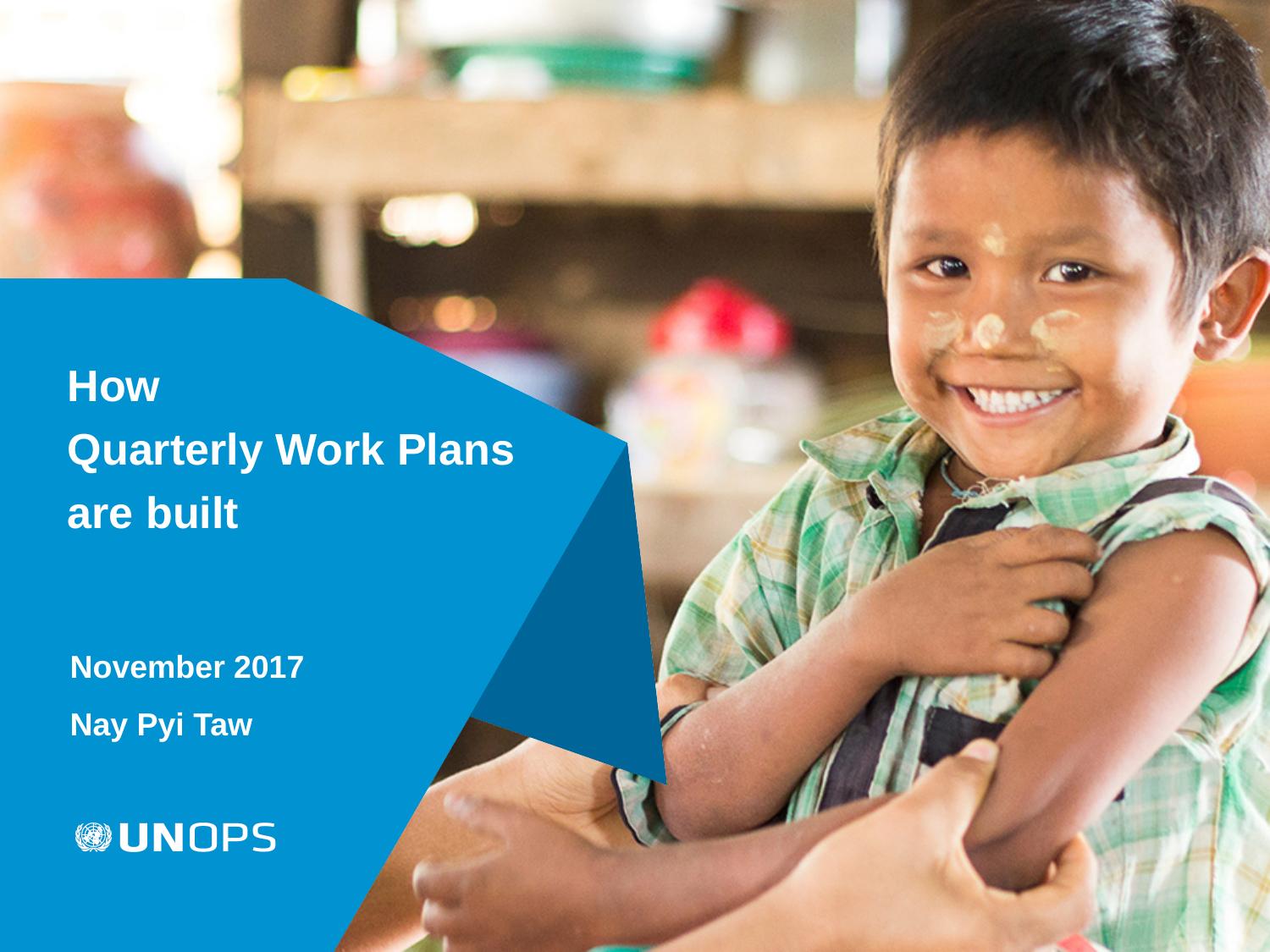

# How Quarterly Work Plans are built
November 2017
Nay Pyi Taw